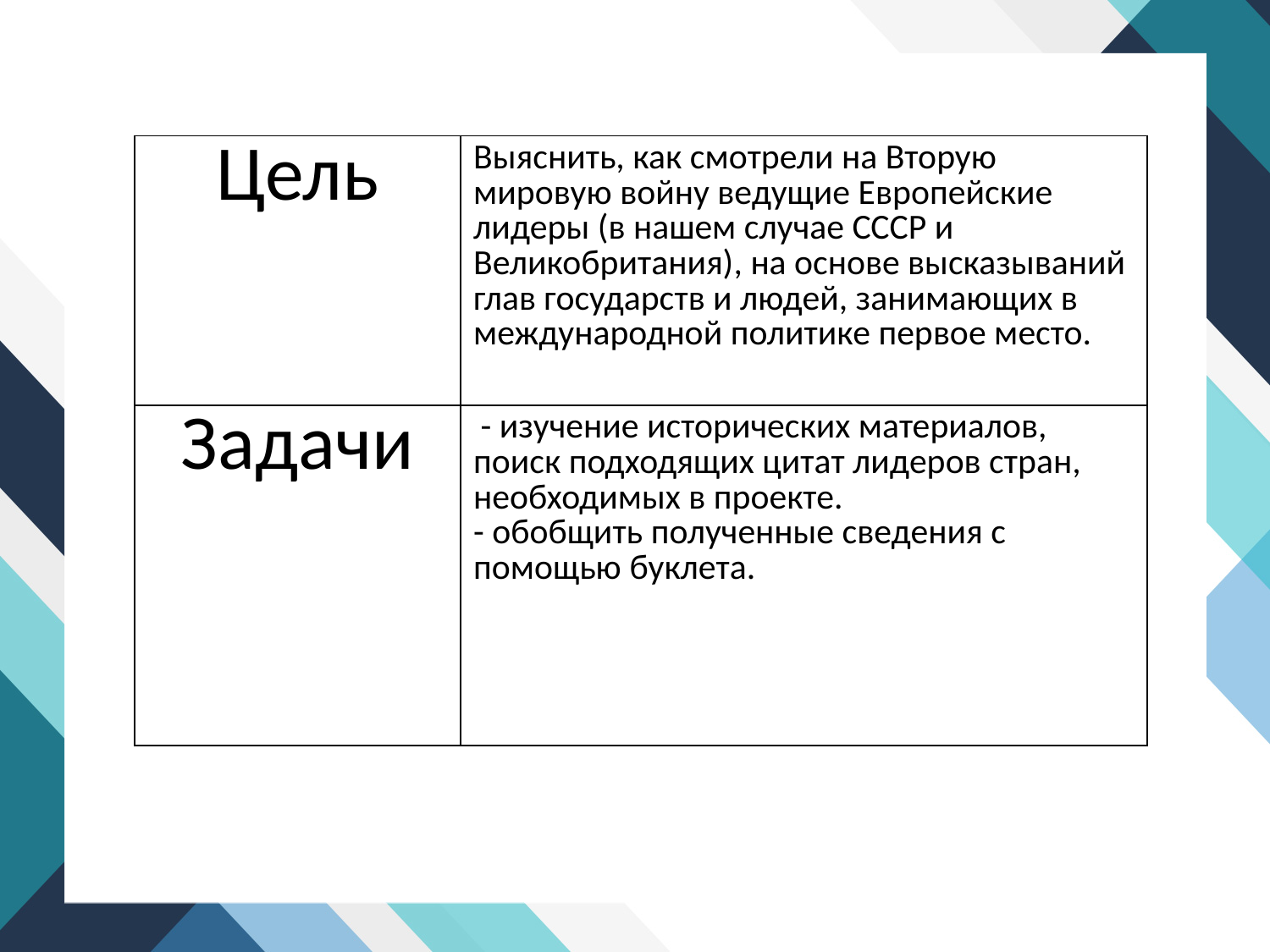

| Цель | Выяснить, как смотрели на Вторую мировую войну ведущие Европейские лидеры (в нашем случае СССР и Великобритания), на основе высказываний глав государств и людей, занимающих в международной политике первое место. |
| --- | --- |
| Задачи | - изучение исторических материалов, поиск подходящих цитат лидеров стран, необходимых в проекте. - обобщить полученные сведения с помощью буклета. |